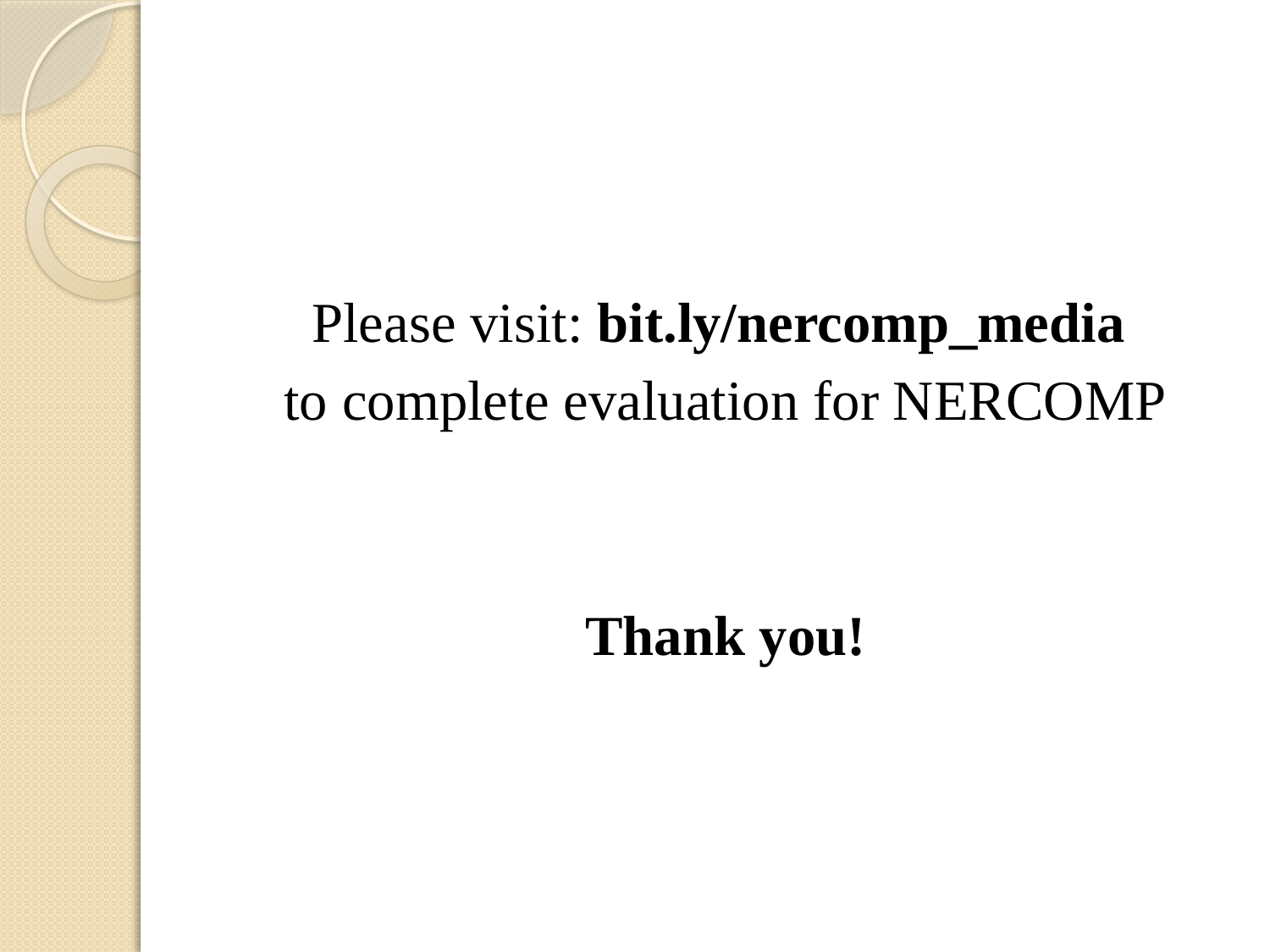

Please visit: bit.ly/nercomp_media
to complete evaluation for NERCOMP

Thank you!